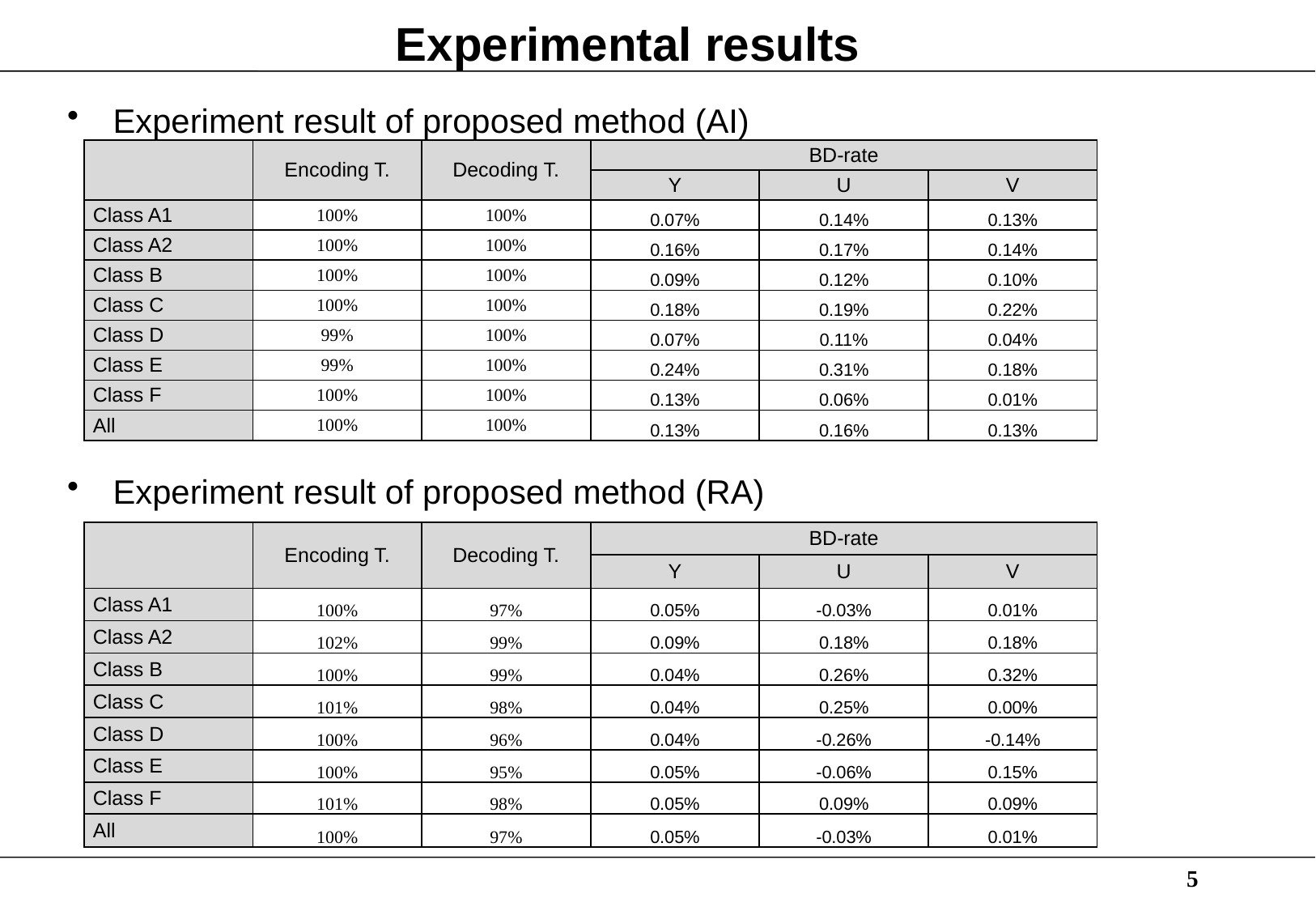

# Experimental results
Experiment result of proposed method (AI)

Experiment result of proposed method (RA)
|  | Encoding T. | Decoding T. | BD-rate |  |  |
| --- | --- | --- | --- | --- | --- |
|  |  |  | Y | U | V |
| Class A1 | 100% | 100% | 0.07% | 0.14% | 0.13% |
| Class A2 | 100% | 100% | 0.16% | 0.17% | 0.14% |
| Class B | 100% | 100% | 0.09% | 0.12% | 0.10% |
| Class C | 100% | 100% | 0.18% | 0.19% | 0.22% |
| Class D | 99% | 100% | 0.07% | 0.11% | 0.04% |
| Class E | 99% | 100% | 0.24% | 0.31% | 0.18% |
| Class F | 100% | 100% | 0.13% | 0.06% | 0.01% |
| All | 100% | 100% | 0.13% | 0.16% | 0.13% |
|  | Encoding T. | Decoding T. | BD-rate |  |  |
| --- | --- | --- | --- | --- | --- |
|  |  |  | Y | U | V |
| Class A1 | 100% | 97% | 0.05% | -0.03% | 0.01% |
| Class A2 | 102% | 99% | 0.09% | 0.18% | 0.18% |
| Class B | 100% | 99% | 0.04% | 0.26% | 0.32% |
| Class C | 101% | 98% | 0.04% | 0.25% | 0.00% |
| Class D | 100% | 96% | 0.04% | -0.26% | -0.14% |
| Class E | 100% | 95% | 0.05% | -0.06% | 0.15% |
| Class F | 101% | 98% | 0.05% | 0.09% | 0.09% |
| All | 100% | 97% | 0.05% | -0.03% | 0.01% |
5